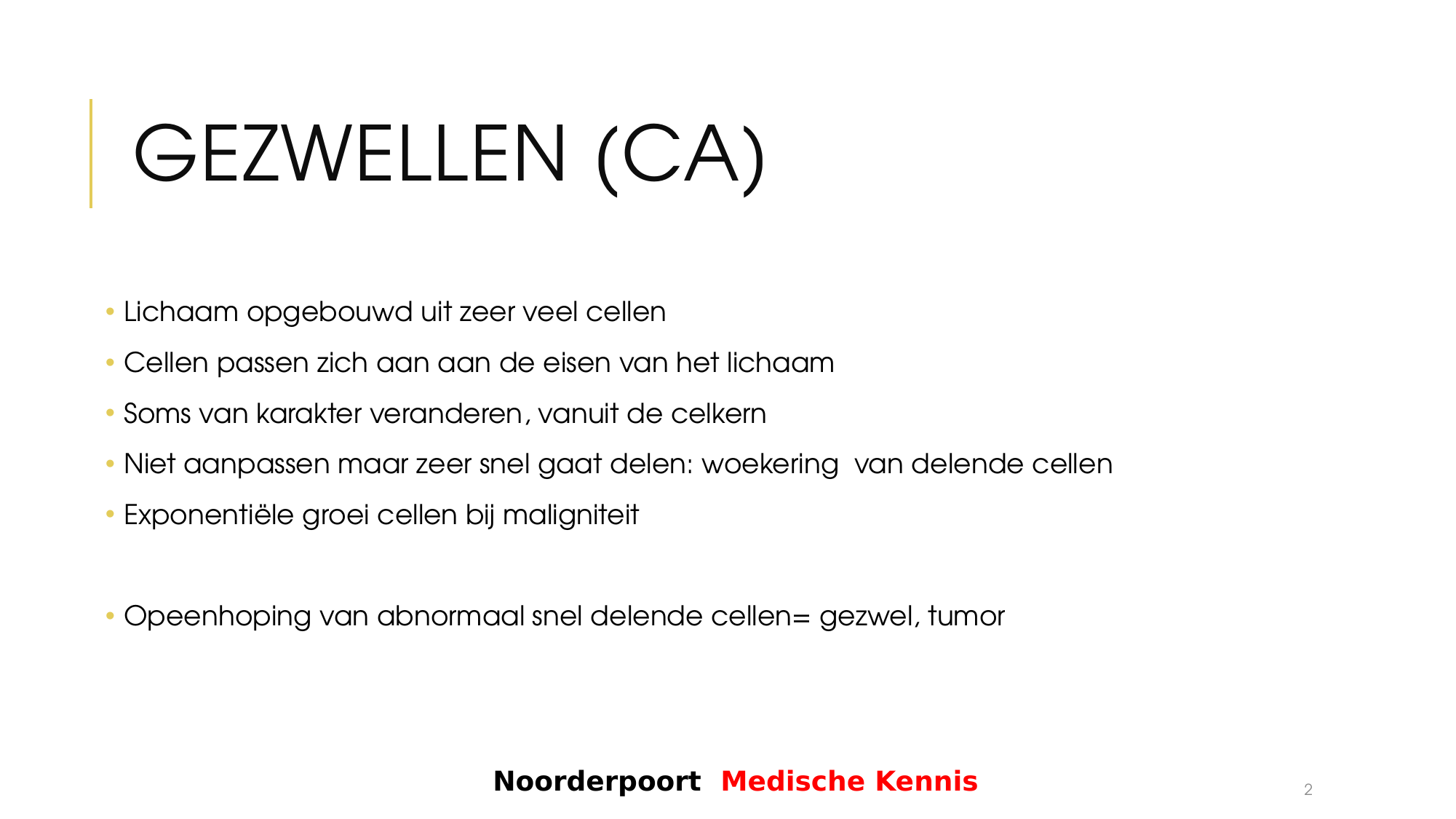

# Gezwellen (ca)

 Lichaam opgebouwd uit zeer veel cellen
 Cellen passen zich aan aan de eisen van het lichaam
 Soms van karakter veranderen, vanuit de celkern
 Niet aanpassen maar zeer snel gaat delen: woekering  van delende cellen
 Exponentiële groei cellen bij maligniteit

 Opeenhoping van abnormaal snel delende cellen= gezwel, tumor

Noorderpoort  Medische Kennis
2